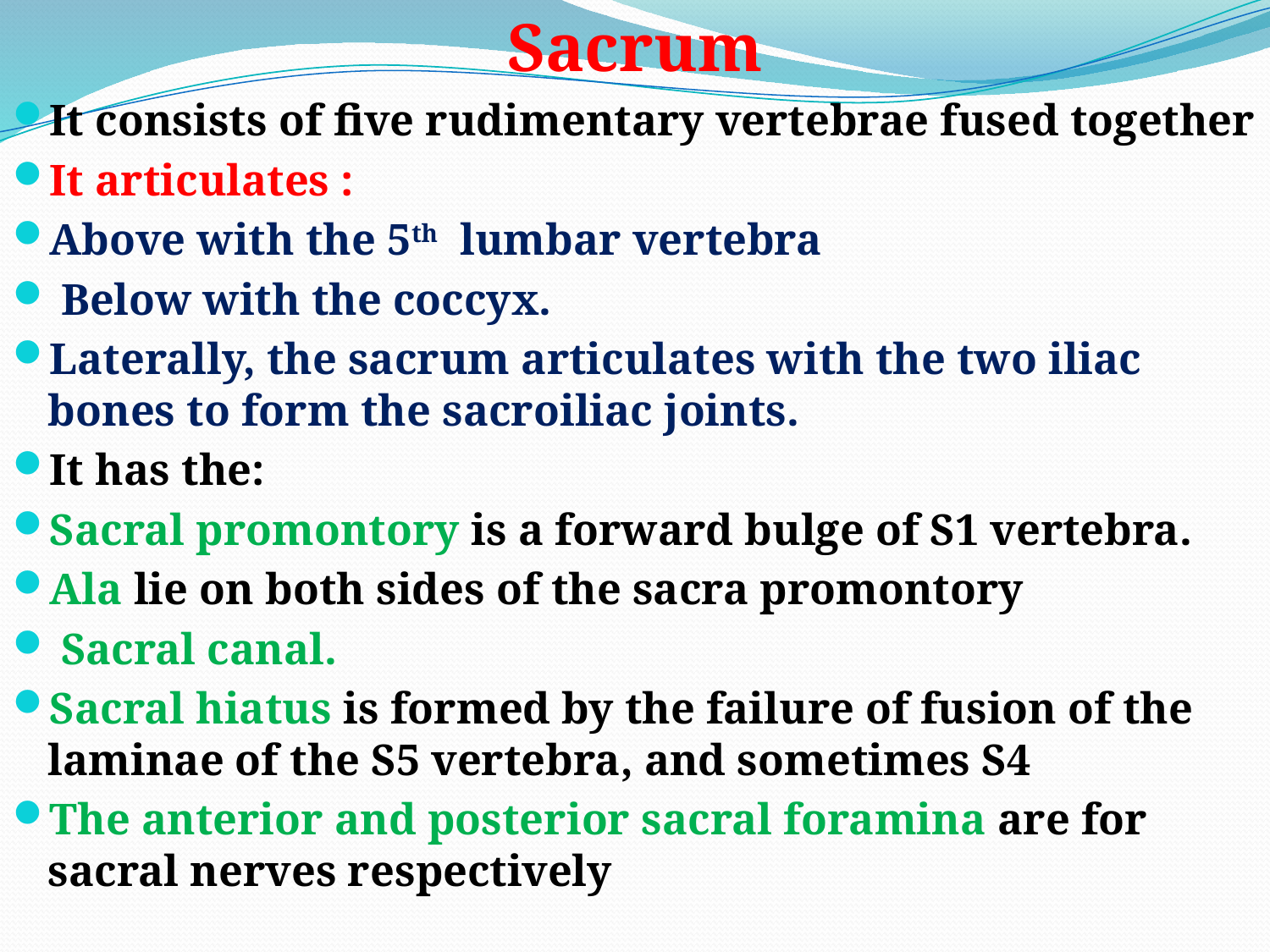

Sacrum
It consists of five rudimentary vertebrae fused together
It articulates :
Above with the 5th  lumbar vertebra
 Below with the coccyx.
Laterally, the sacrum articulates with the two iliac bones to form the sacroiliac joints.
It has the:
Sacral promontory is a forward bulge of S1 vertebra.
Ala lie on both sides of the sacra promontory
 Sacral canal.
Sacral hiatus is formed by the failure of fusion of the laminae of the S5 vertebra, and sometimes S4
The anterior and posterior sacral foramina are for sacral nerves respectively